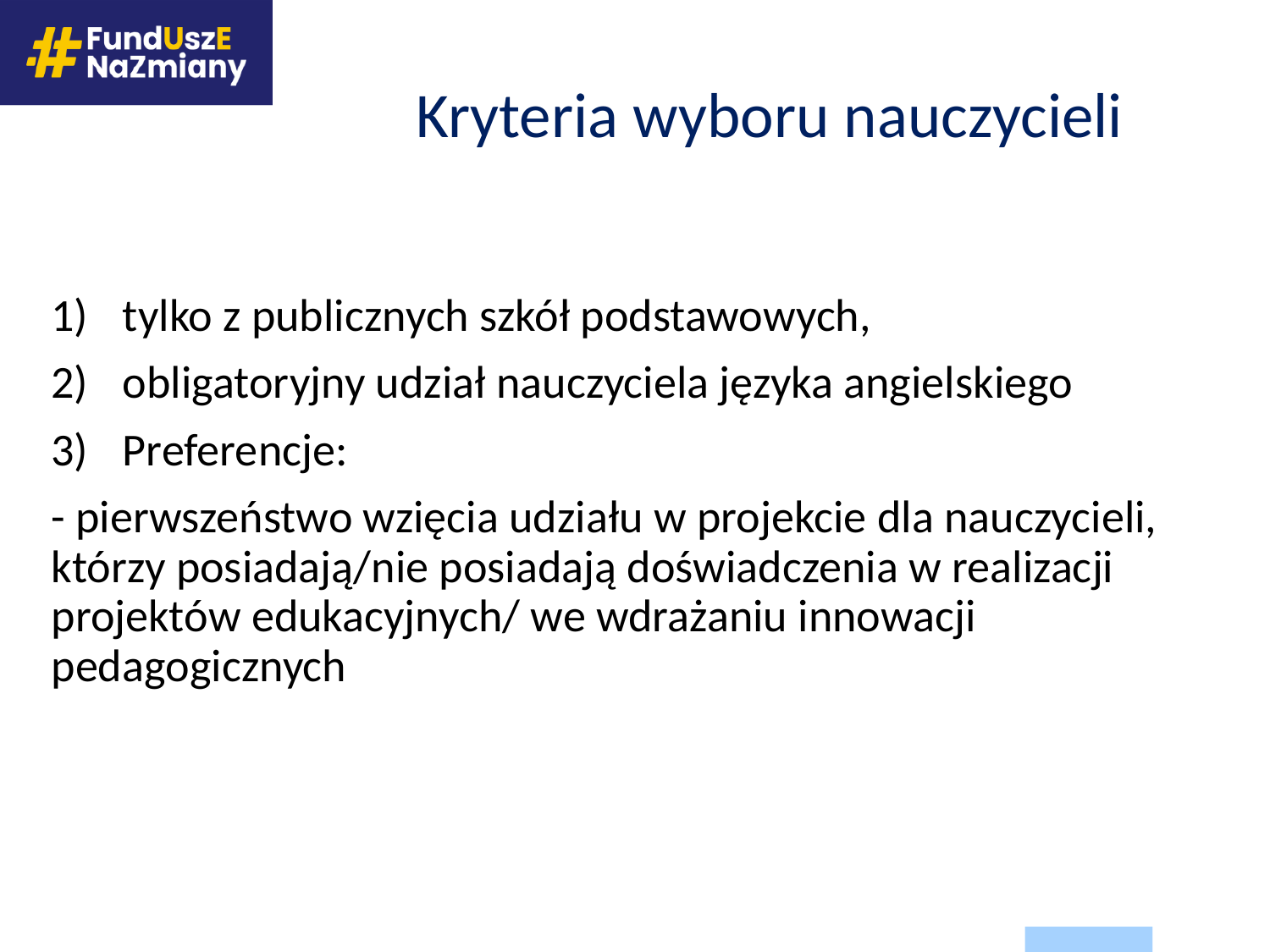

# Kryteria wyboru nauczycieli
tylko z publicznych szkół podstawowych,
obligatoryjny udział nauczyciela języka angielskiego
Preferencje:
- pierwszeństwo wzięcia udziału w projekcie dla nauczycieli, którzy posiadają/nie posiadają doświadczenia w realizacji projektów edukacyjnych/ we wdrażaniu innowacji pedagogicznych